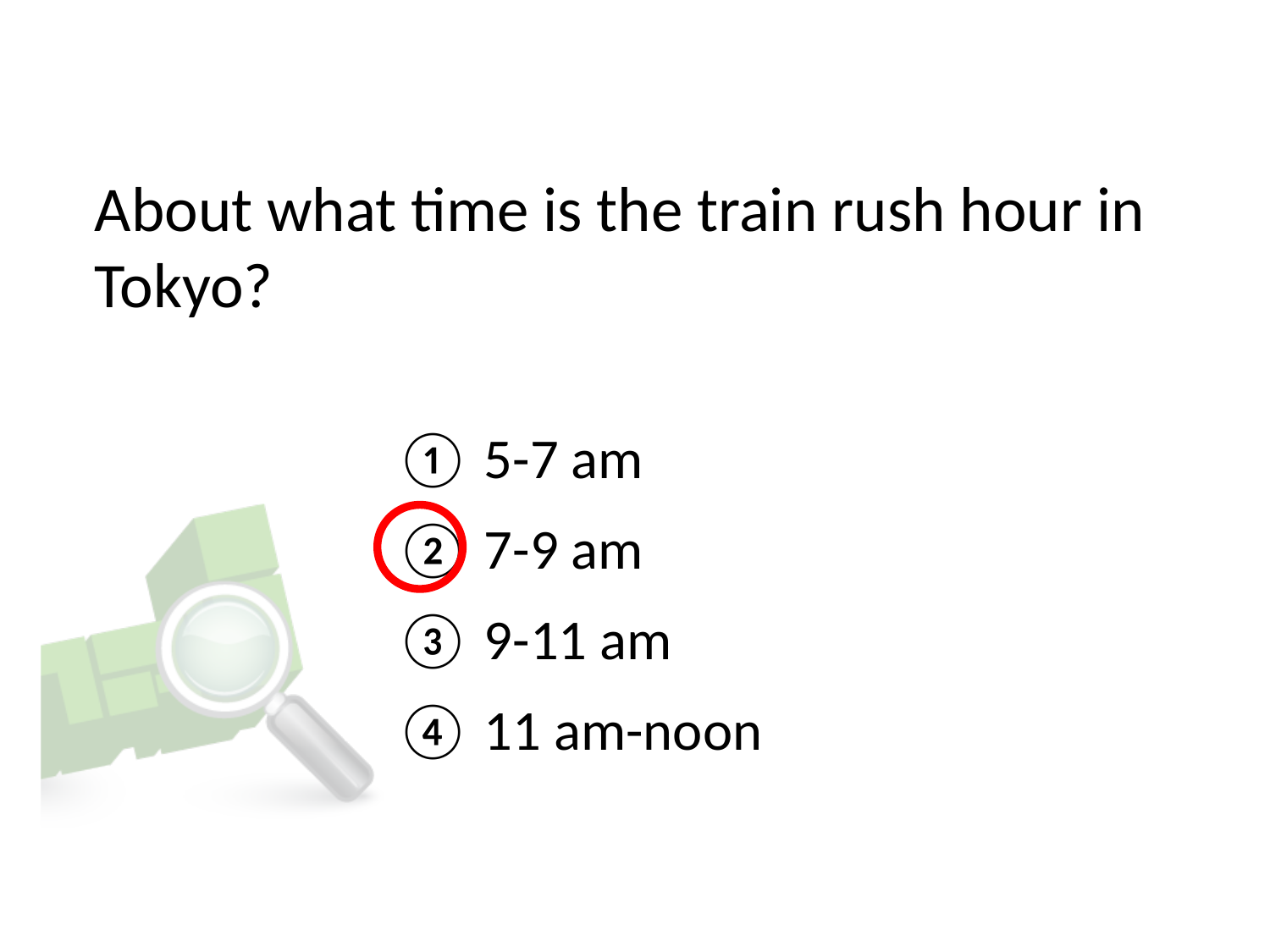

# About what time is the train rush hour in Tokyo?
① 5-7 am
② 7-9 am
③ 9-11 am
④ 11 am-noon